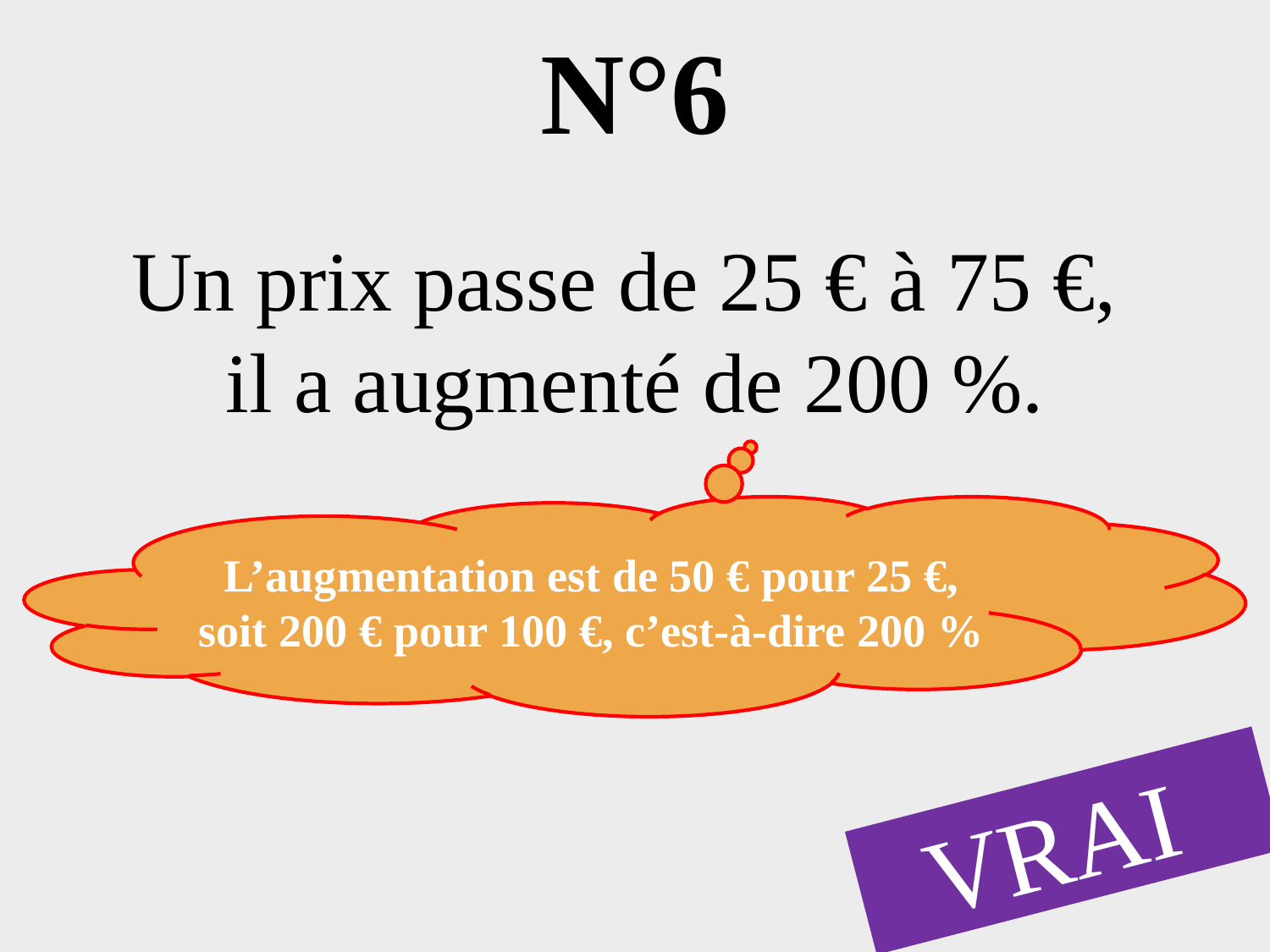

# N°6
Un prix passe de 25 € à 75 €,
il a augmenté de 200 %.
L’augmentation est de 50 € pour 25 €, soit 200 € pour 100 €, c’est-à-dire 200 %
VRAI